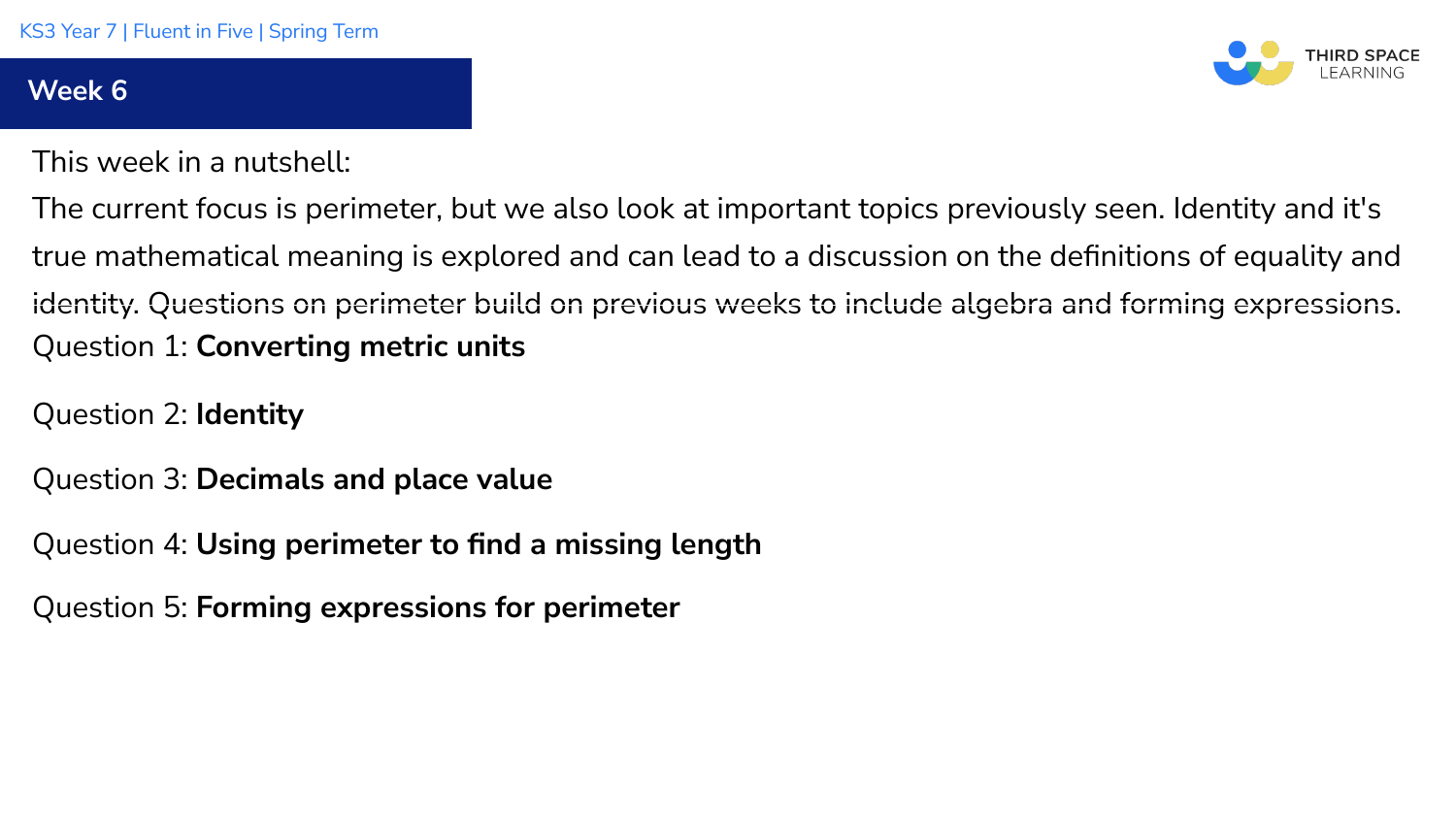

Week 6
| This week in a nutshell: The current focus is perimeter, but we also look at important topics previously seen. Identity and it's true mathematical meaning is explored and can lead to a discussion on the definitions of equality and identity. Questions on perimeter build on previous weeks to include algebra and forming expressions. |
| --- |
| Question 1: Converting metric units |
| Question 2: Identity |
| Question 3: Decimals and place value |
| Question 4: Using perimeter to find a missing length |
| Question 5: Forming expressions for perimeter |